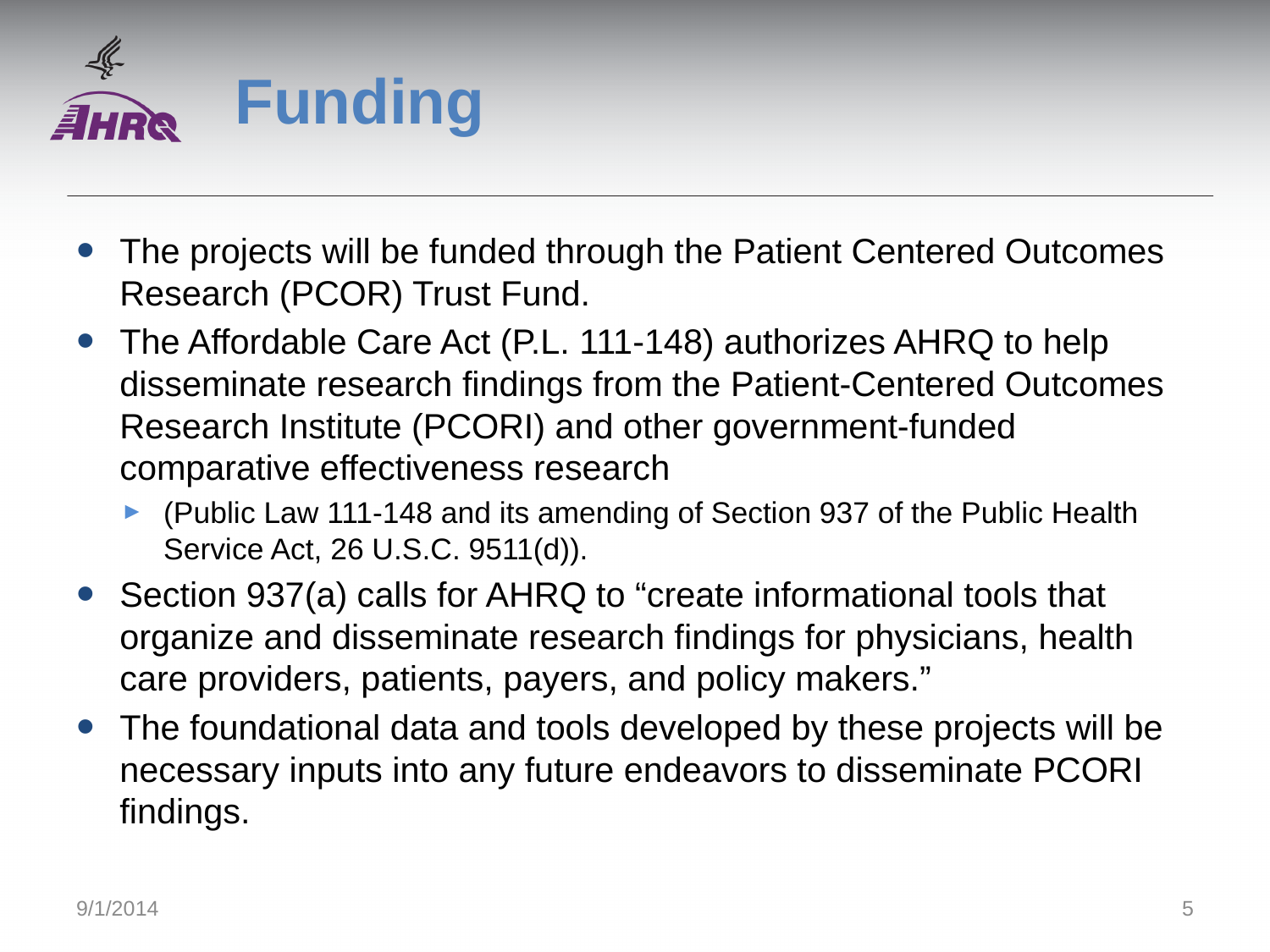

# Funding
The projects will be funded through the Patient Centered Outcomes Research (PCOR) Trust Fund.
The Affordable Care Act (P.L. 111-148) authorizes AHRQ to help disseminate research findings from the Patient-Centered Outcomes Research Institute (PCORI) and other government-funded comparative effectiveness research
(Public Law 111-148 and its amending of Section 937 of the Public Health Service Act, 26 U.S.C. 9511(d)).
Section 937(a) calls for AHRQ to “create informational tools that organize and disseminate research findings for physicians, health care providers, patients, payers, and policy makers.”
The foundational data and tools developed by these projects will be necessary inputs into any future endeavors to disseminate PCORI findings.

9/1/2014
5